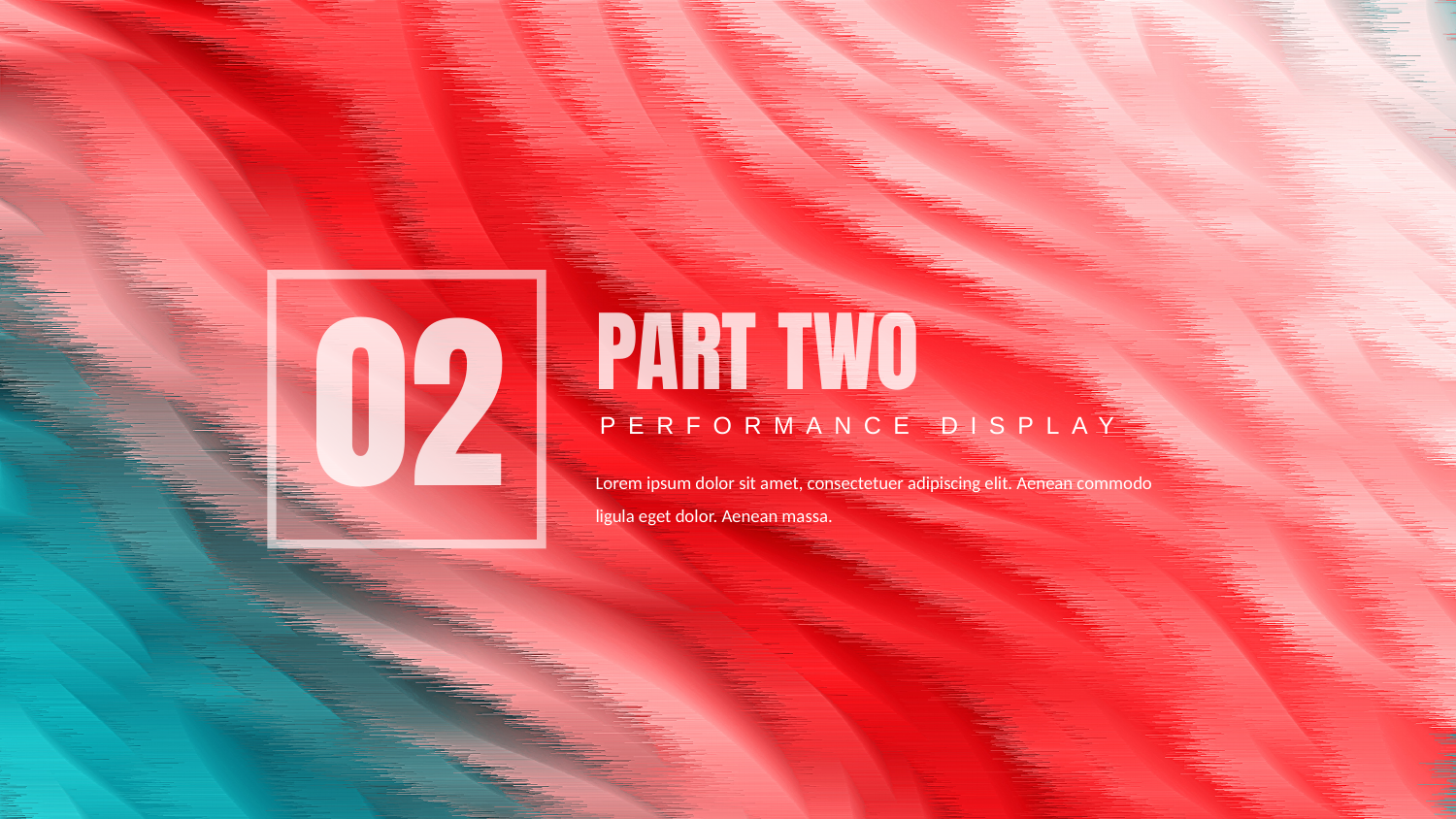

02
PART TWO
PERFORMANCE DISPLAY
Lorem ipsum dolor sit amet, consectetuer adipiscing elit. Aenean commodo ligula eget dolor. Aenean massa.